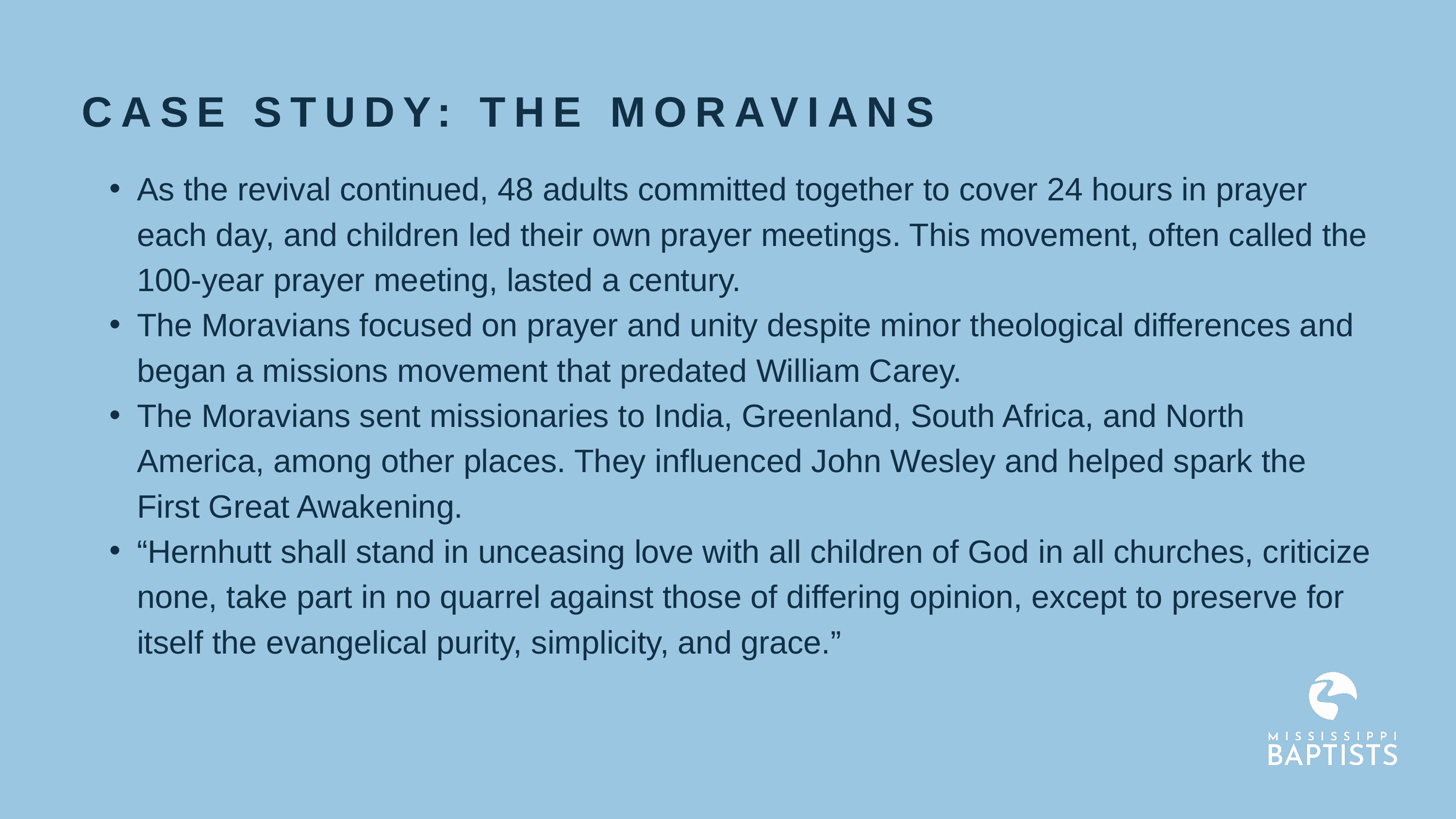

CASE STUDY: THE MORAVIANS
As the revival continued, 48 adults committed together to cover 24 hours in prayer each day, and children led their own prayer meetings. This movement, often called the 100-year prayer meeting, lasted a century.
The Moravians focused on prayer and unity despite minor theological differences and began a missions movement that predated William Carey.
The Moravians sent missionaries to India, Greenland, South Africa, and North America, among other places. They influenced John Wesley and helped spark the First Great Awakening.
“Hernhutt shall stand in unceasing love with all children of God in all churches, criticize none, take part in no quarrel against those of differing opinion, except to preserve for itself the evangelical purity, simplicity, and grace.”